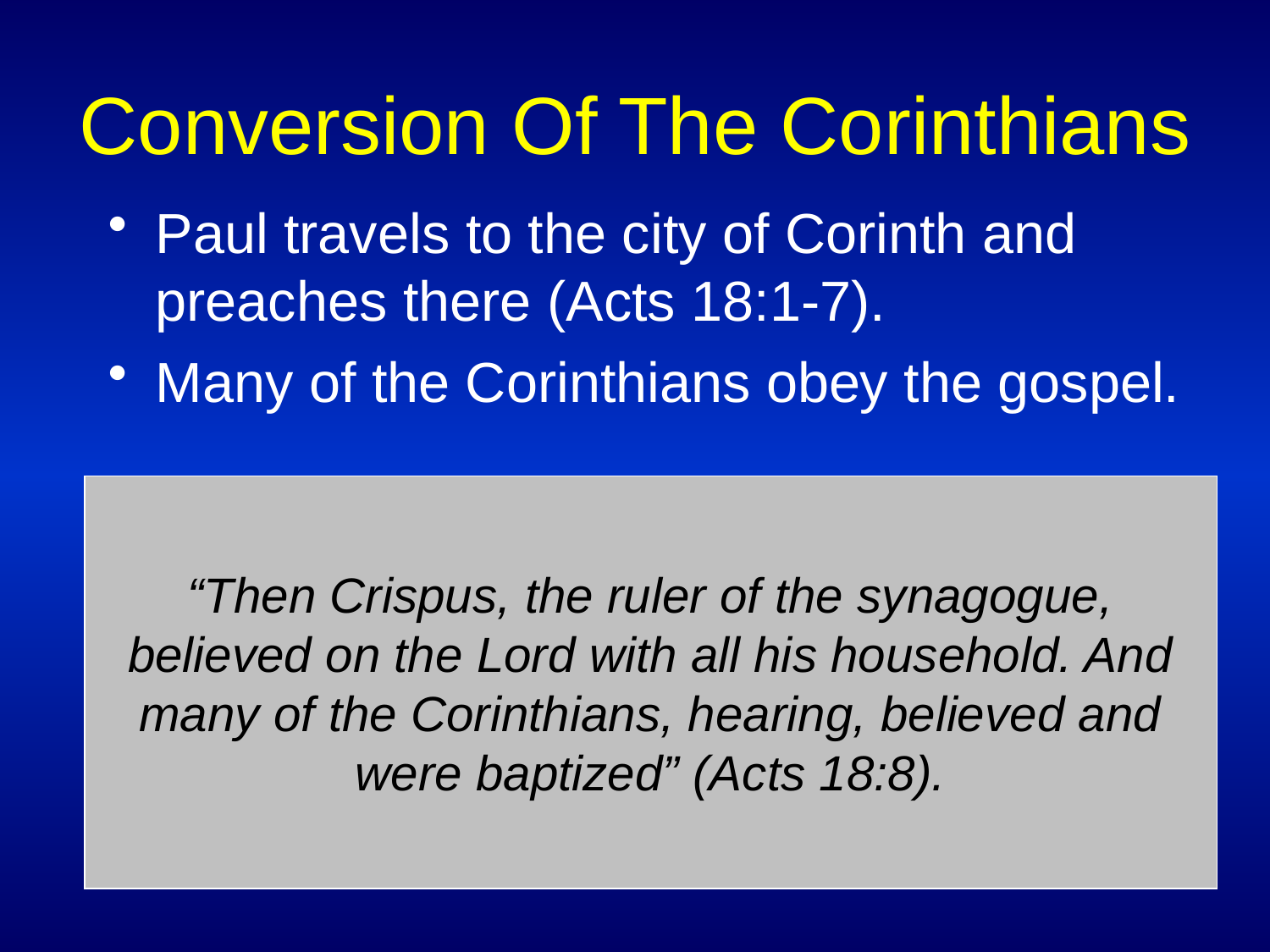

# Conversion Of The Corinthians
Paul travels to the city of Corinth and preaches there (Acts 18:1-7).
Many of the Corinthians obey the gospel.
“Then Crispus, the ruler of the synagogue, believed on the Lord with all his household. And many of the Corinthians, hearing, believed and were baptized” (Acts 18:8).